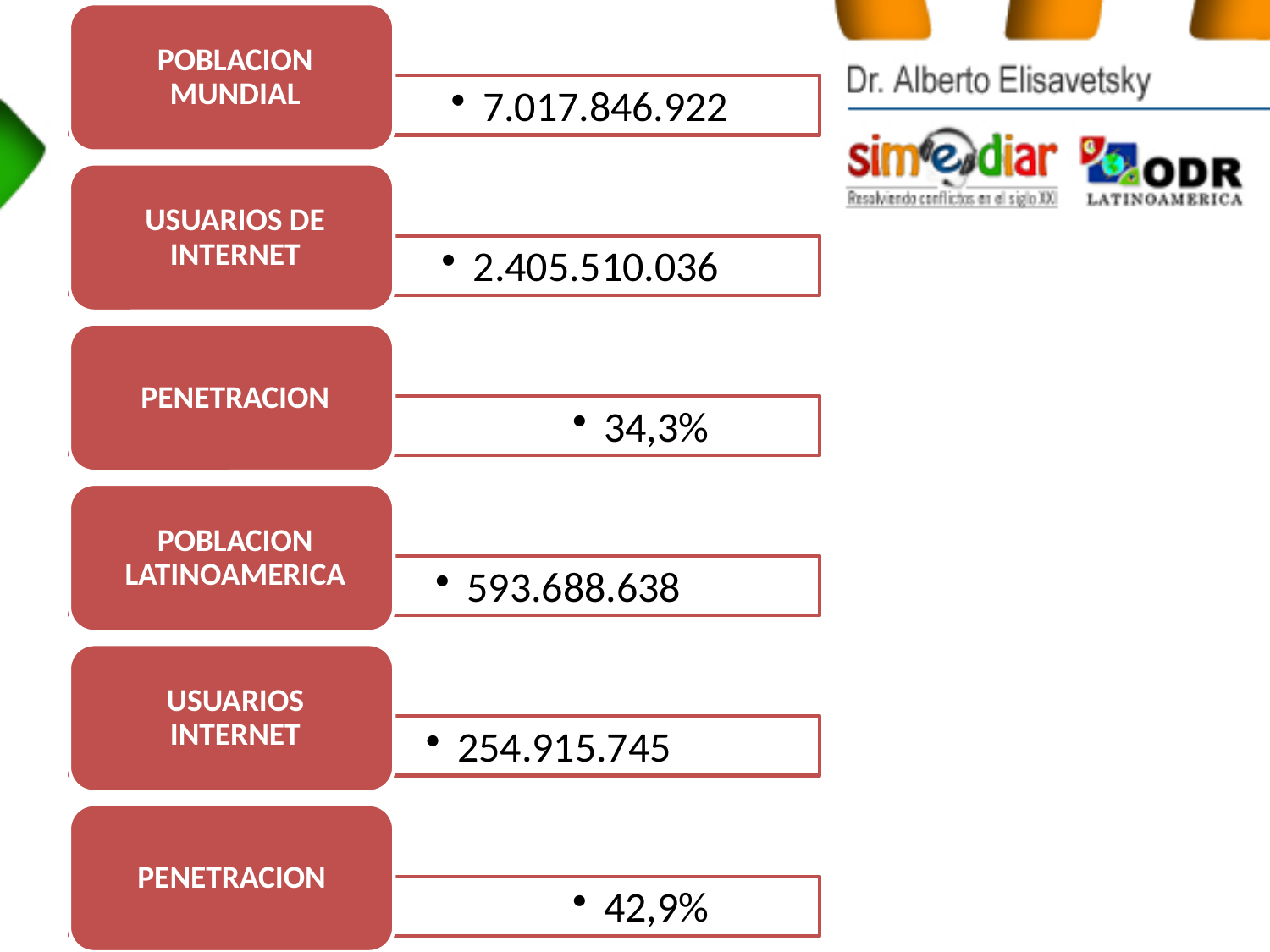

7.017.846.922
POBLACION MUNDIAL
2.405.510.036
USUARIOS DE INTERNET
34,3%
PENETRACION
593.688.638
POBLACION LATINOAMERICA
254.915.745
USUARIOS INTERNET
42,9%
PENETRACION